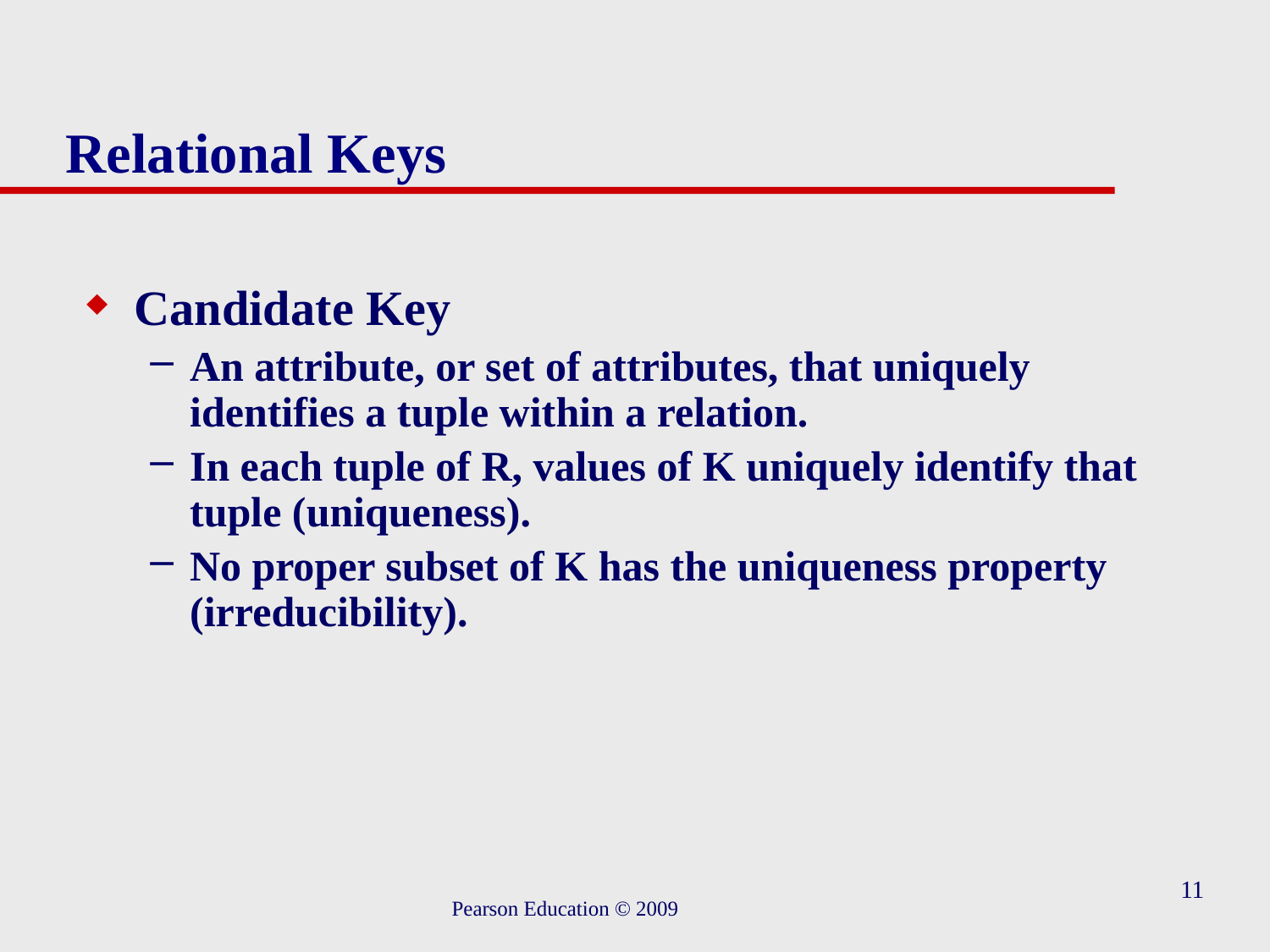

# Relational Keys

Candidate Key
An attribute, or set of attributes, that uniquely identifies a tuple within a relation.
In each tuple of R, values of K uniquely identify that tuple (uniqueness).
No proper subset of K has the uniqueness property (irreducibility).
11
 Pearson Education © 2009